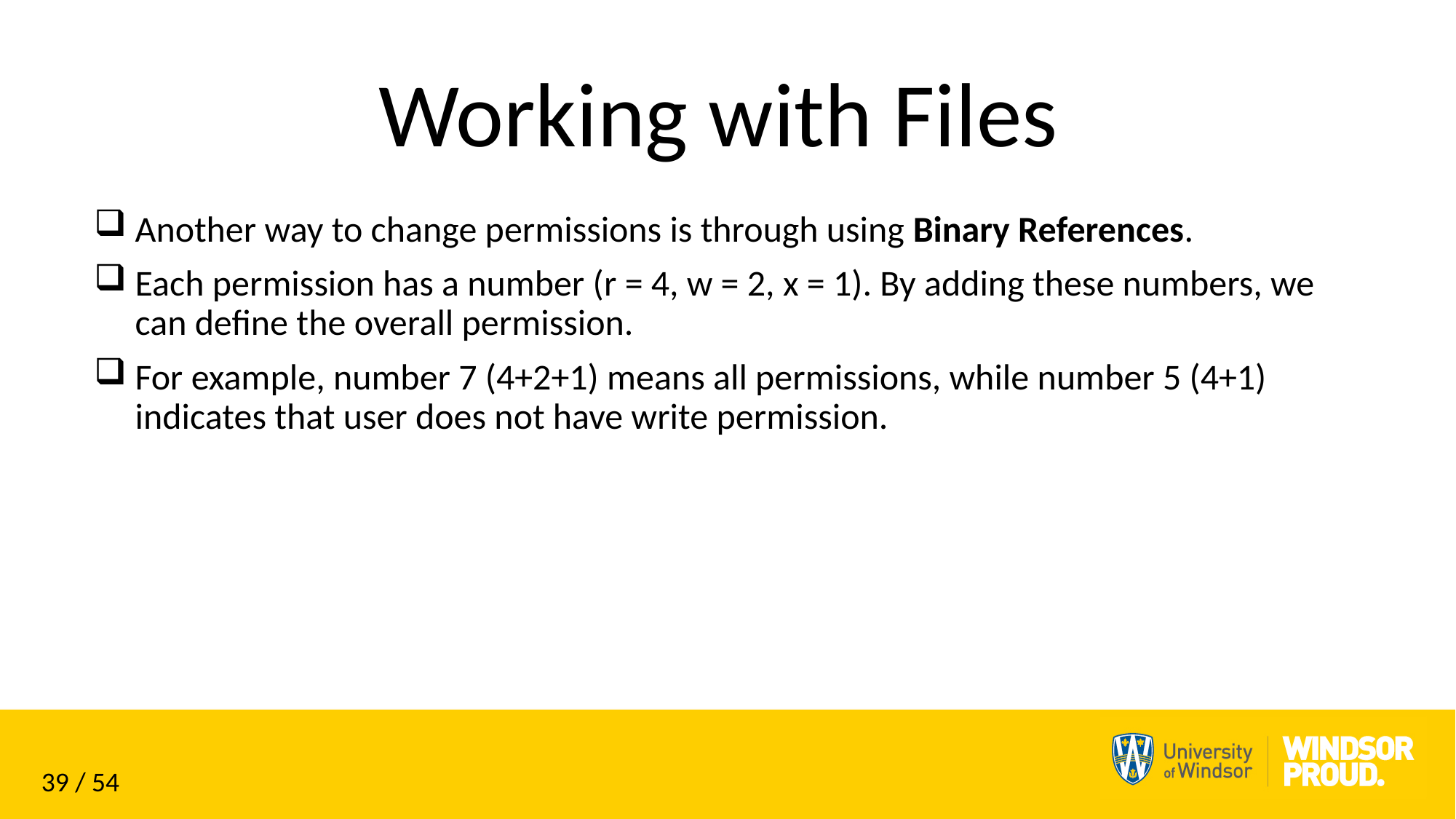

# Working with Files
Another way to change permissions is through using Binary References.
Each permission has a number (r = 4, w = 2, x = 1). By adding these numbers, we can define the overall permission.
For example, number 7 (4+2+1) means all permissions, while number 5 (4+1) indicates that user does not have write permission.

39